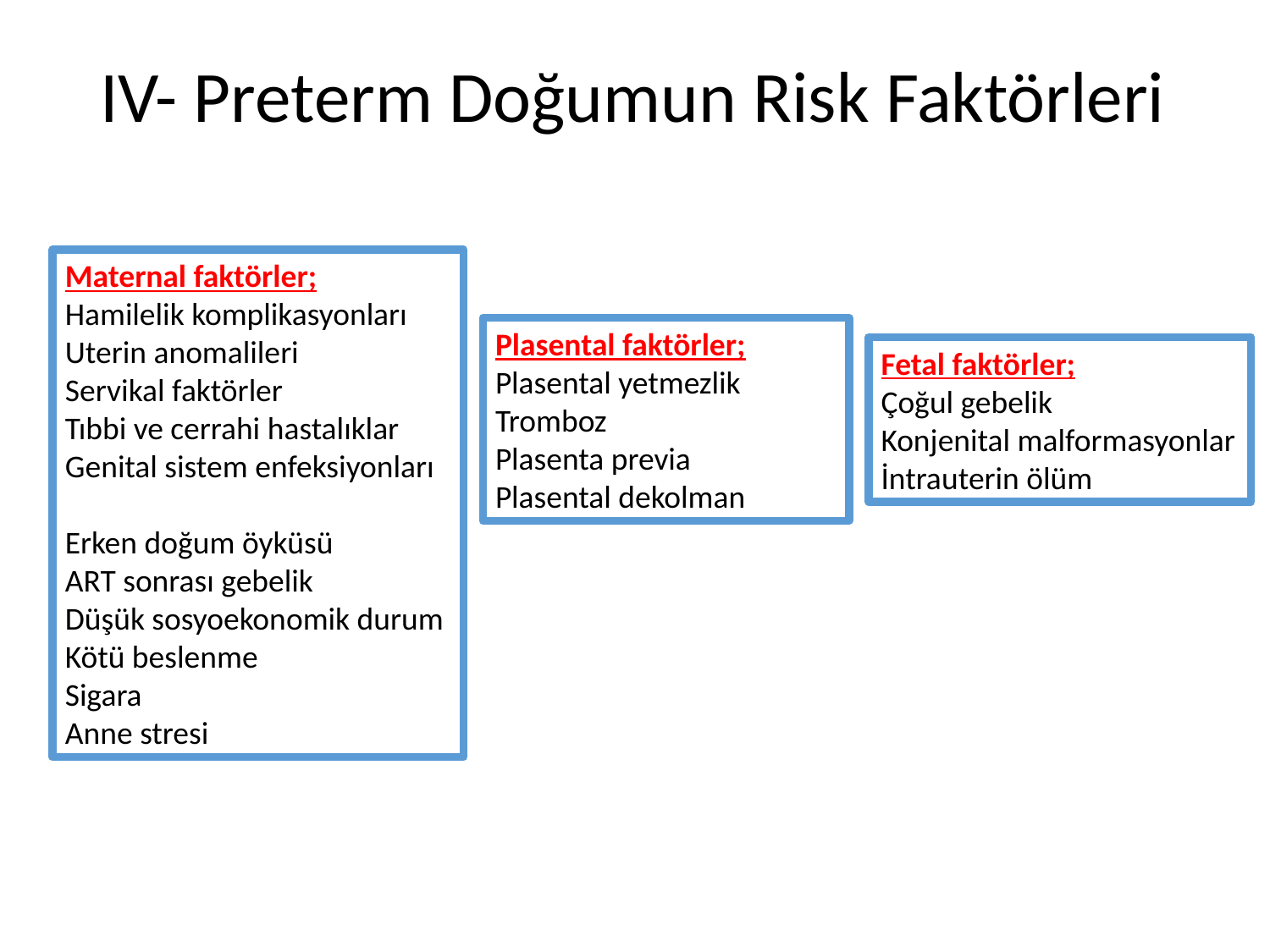

# IV- Preterm Doğumun Risk Faktörleri
Maternal faktörler;
Hamilelik komplikasyonları
Uterin anomalileri
Servikal faktörler
Tıbbi ve cerrahi hastalıklar
Genital sistem enfeksiyonları

Erken doğum öyküsü
ART sonrası gebelik
Düşük sosyoekonomik durum
Kötü beslenme
Sigara
Anne stresi
Plasental faktörler;
Plasental yetmezlik
Tromboz
Plasenta previa
Plasental dekolman
Fetal faktörler;
Çoğul gebelik
Konjenital malformasyonlar
İntrauterin ölüm